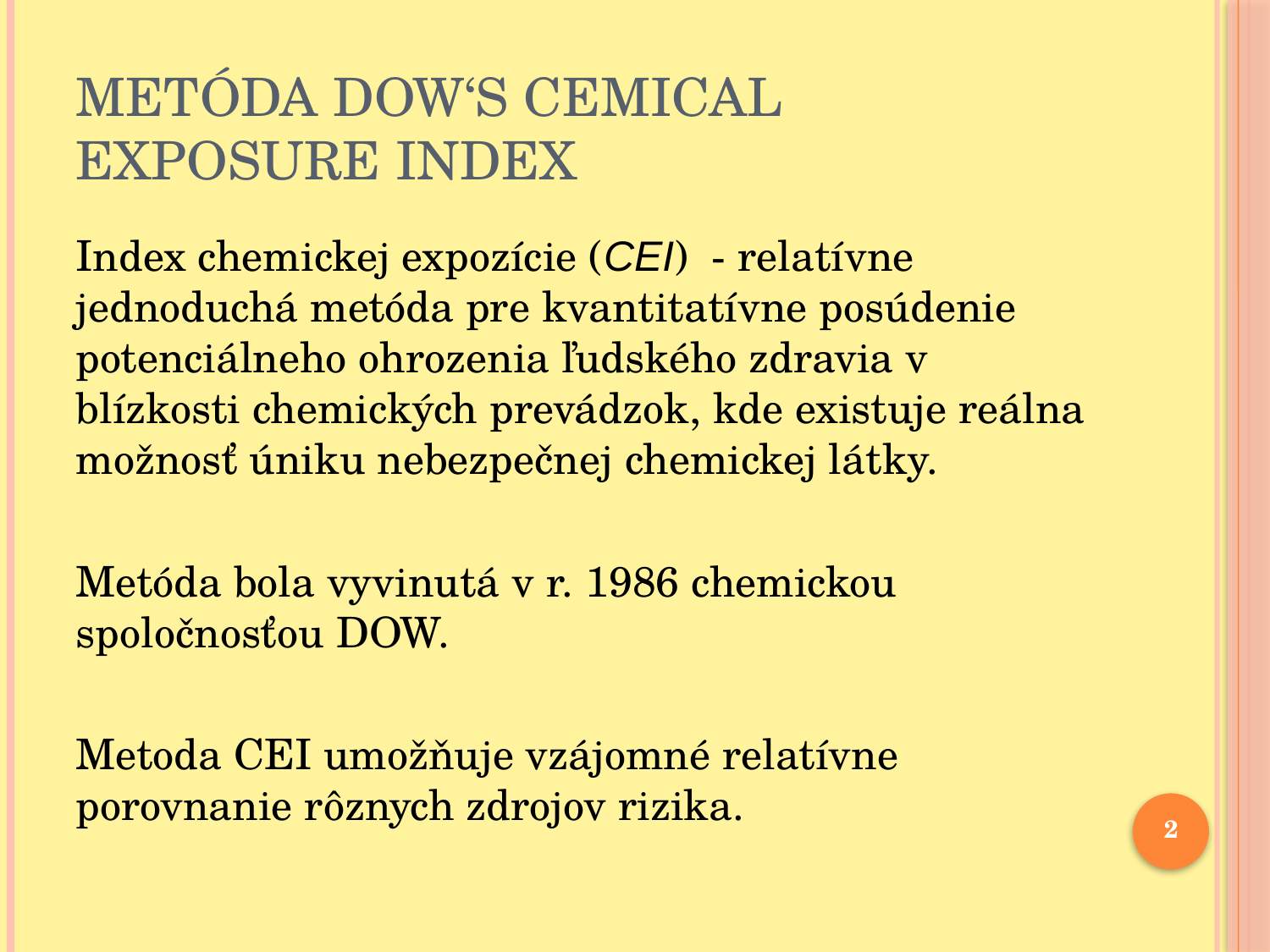

# Metóda Dow‘s Cemical Exposure Index
Index chemickej expozície (CEI)  - relatívne jednoduchá metóda pre kvantitatívne posúdenie potenciálneho ohrozenia ľudského zdravia v blízkosti chemických prevádzok, kde existuje reálna možnosť úniku nebezpečnej chemickej látky.

Metóda bola vyvinutá v r. 1986 chemickou spoločnosťou DOW.

Metoda CEI umožňuje vzájomné relatívne  porovnanie rôznych zdrojov rizika.
2